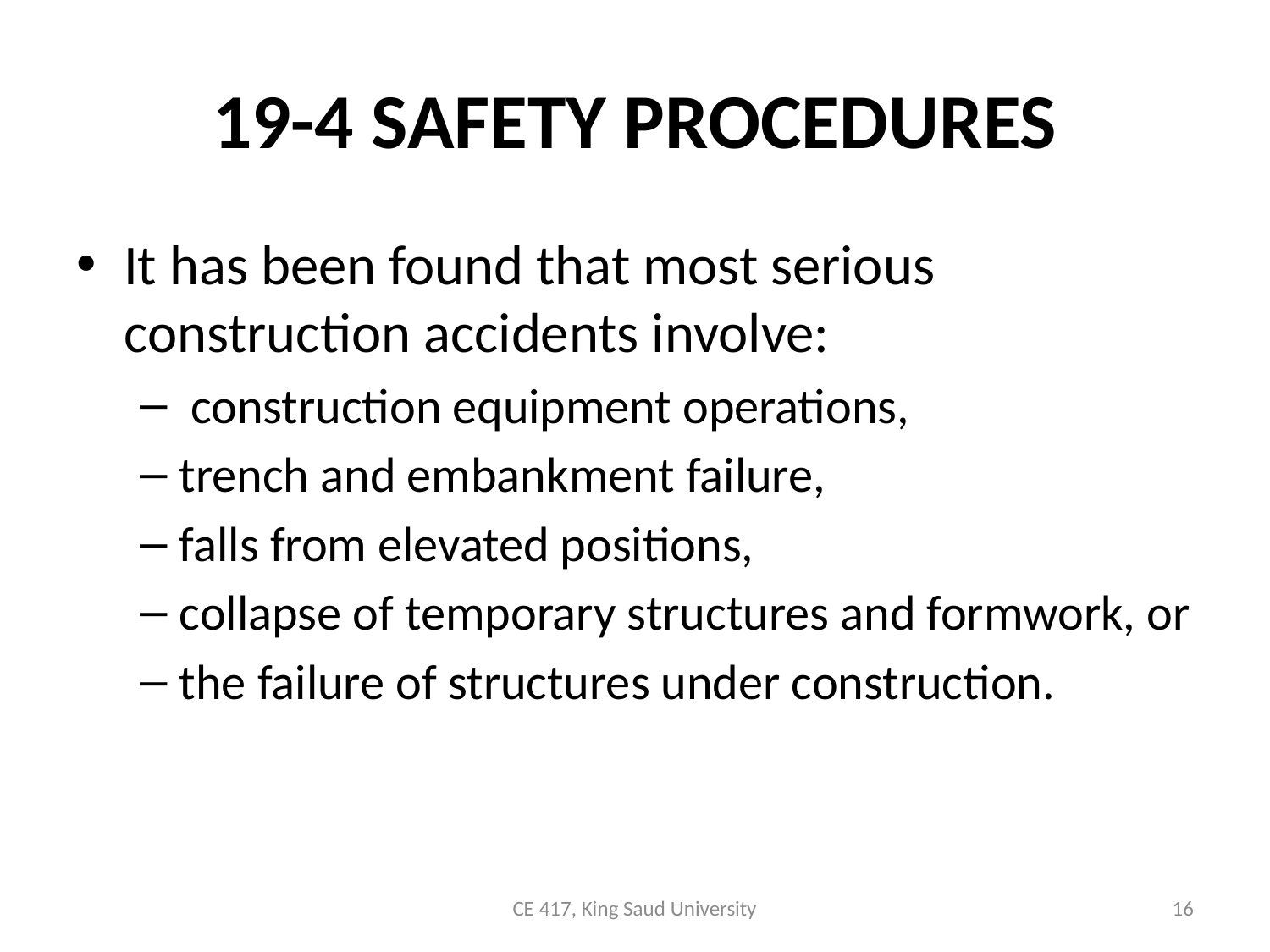

# 19-4 SAFETY PROCEDURES
It has been found that most serious construction accidents involve:
 construction equipment operations,
trench and embankment failure,
falls from elevated positions,
collapse of temporary structures and formwork, or
the failure of structures under construction.
CE 417, King Saud University
16